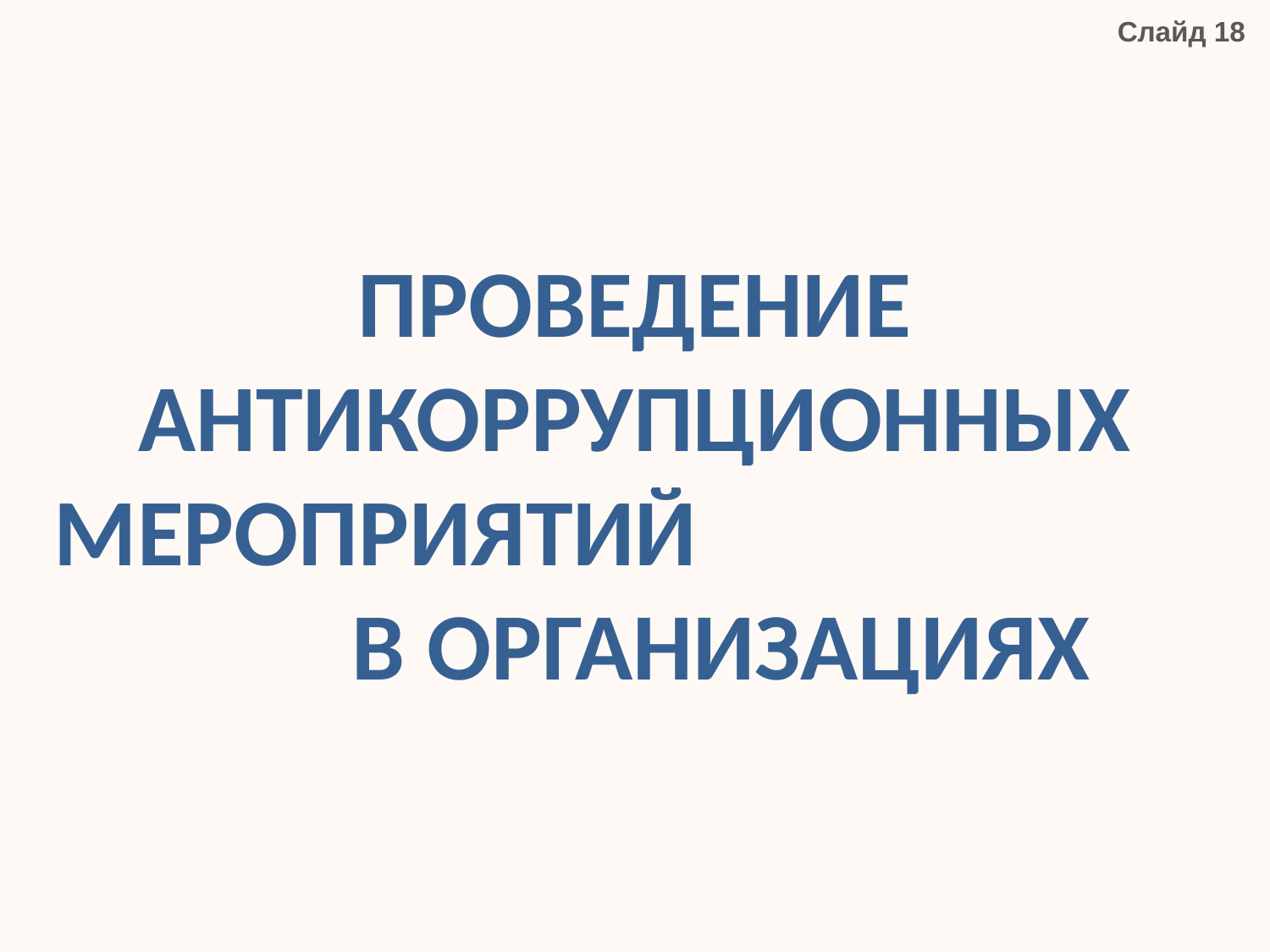

Слайд 18
# ПРОВЕДЕНИЕ АНТИКОРРУПЦИОННЫХ МЕРОПРИЯТИЙ                                 В ОРГАНИЗАЦИЯХ